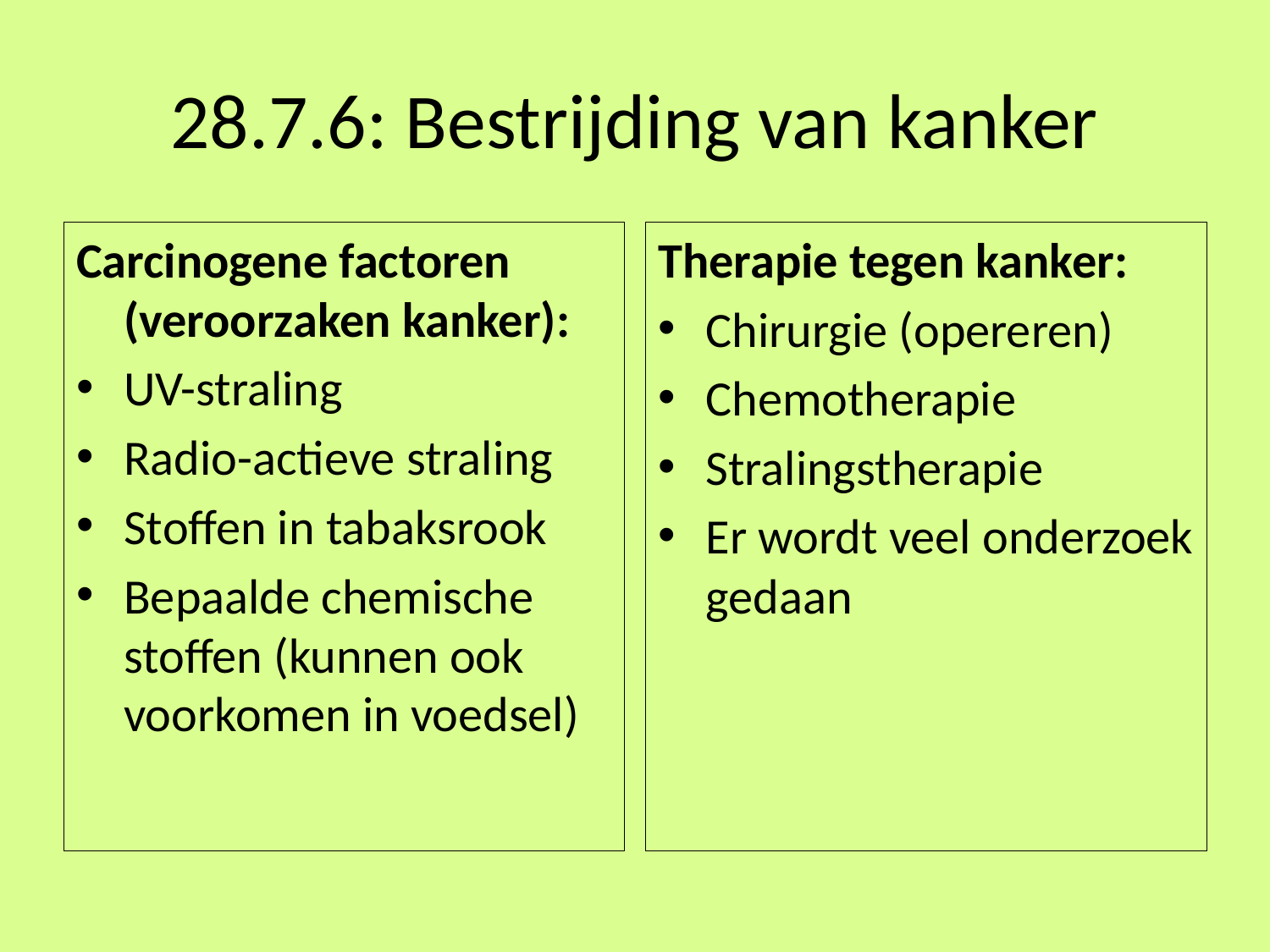

# 28.7.6: Bestrijding van kanker
Carcinogene factoren (veroorzaken kanker):
UV-straling
Radio-actieve straling
Stoffen in tabaksrook
Bepaalde chemische stoffen (kunnen ook voorkomen in voedsel)
Therapie tegen kanker:
Chirurgie (opereren)
Chemotherapie
Stralingstherapie
Er wordt veel onderzoek gedaan